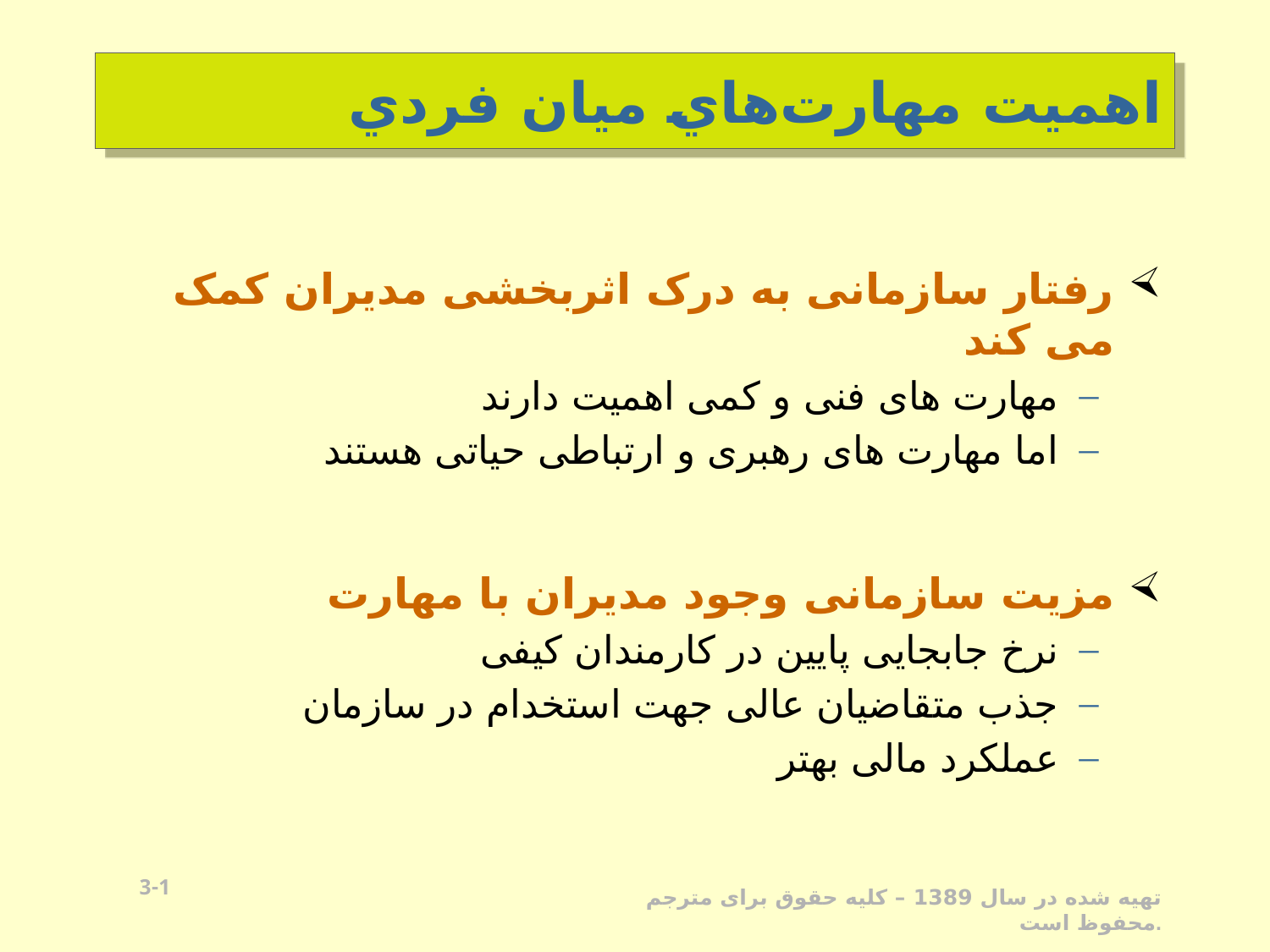

# اهميت مهارت‌هاي ميان فردي

رفتار سازمانی به درک اثربخشی مدیران کمک می کند
مهارت های فنی و کمی اهمیت دارند
اما مهارت های رهبری و ارتباطی حیاتی هستند

مزیت سازمانی وجود مدیران با مهارت
نرخ جابجایی پایین در کارمندان کیفی
جذب متقاضیان عالی جهت استخدام در سازمان
عملکرد مالی بهتر

1-3